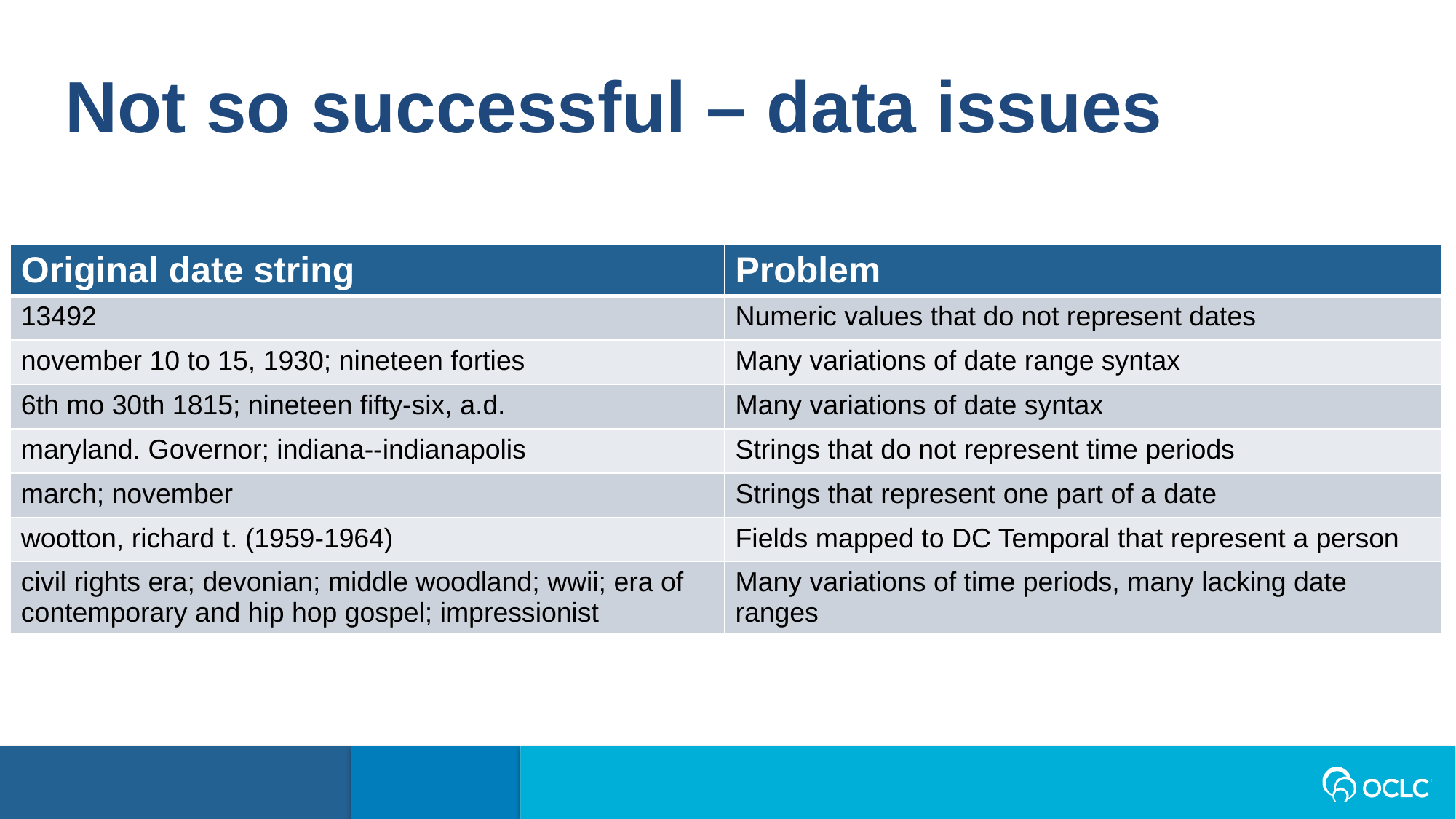

Not so successful – data issues
| Original date string | Problem |
| --- | --- |
| 13492 | Numeric values that do not represent dates |
| november 10 to 15, 1930; nineteen forties | Many variations of date range syntax |
| 6th mo 30th 1815; nineteen fifty-six, a.d. | Many variations of date syntax |
| maryland. Governor; indiana--indianapolis | Strings that do not represent time periods |
| march; november | Strings that represent one part of a date |
| wootton, richard t. (1959-1964) | Fields mapped to DC Temporal that represent a person |
| civil rights era; devonian; middle woodland; wwii; era of contemporary and hip hop gospel; impressionist | Many variations of time periods, many lacking date ranges |